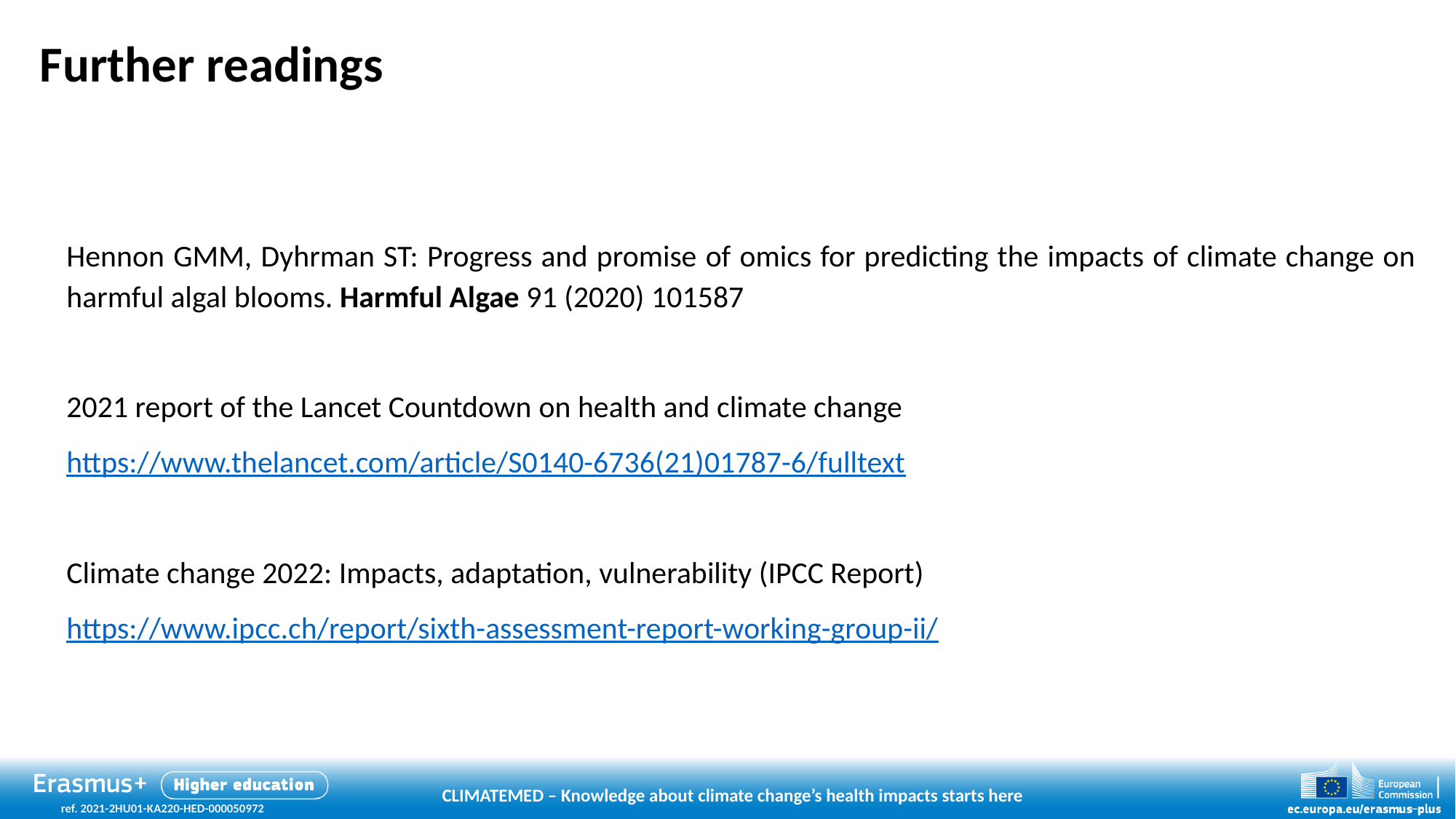

# Further readings
Hennon GMM, Dyhrman ST: Progress and promise of omics for predicting the impacts of climate change on harmful algal blooms. Harmful Algae 91 (2020) 101587

2021 report of the Lancet Countdown on health and climate change
https://www.thelancet.com/article/S0140-6736(21)01787-6/fulltext

Climate change 2022: Impacts, adaptation, vulnerability (IPCC Report)
https://www.ipcc.ch/report/sixth-assessment-report-working-group-ii/